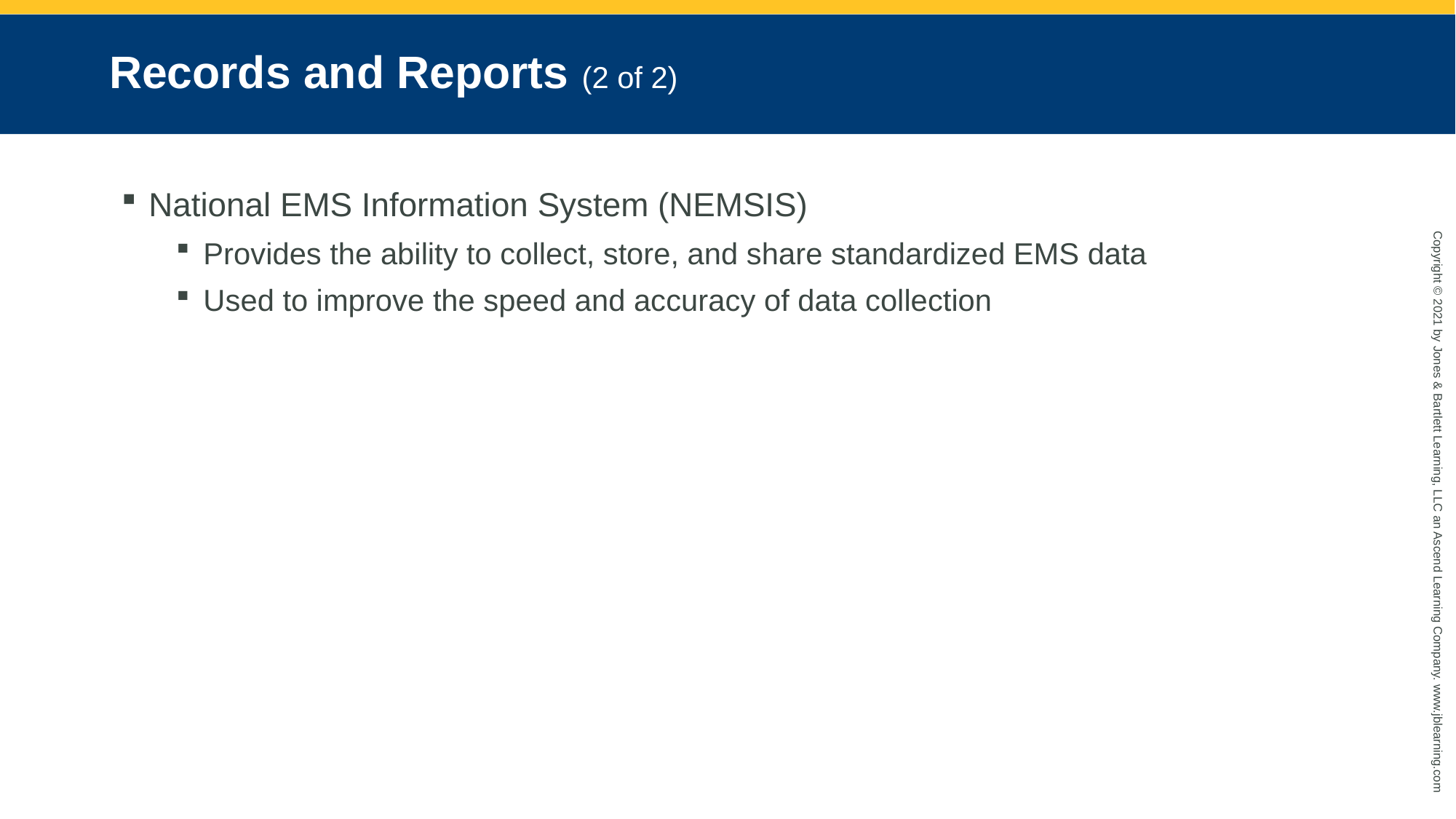

# Records and Reports (2 of 2)
National EMS Information System (NEMSIS)
Provides the ability to collect, store, and share standardized EMS data
Used to improve the speed and accuracy of data collection